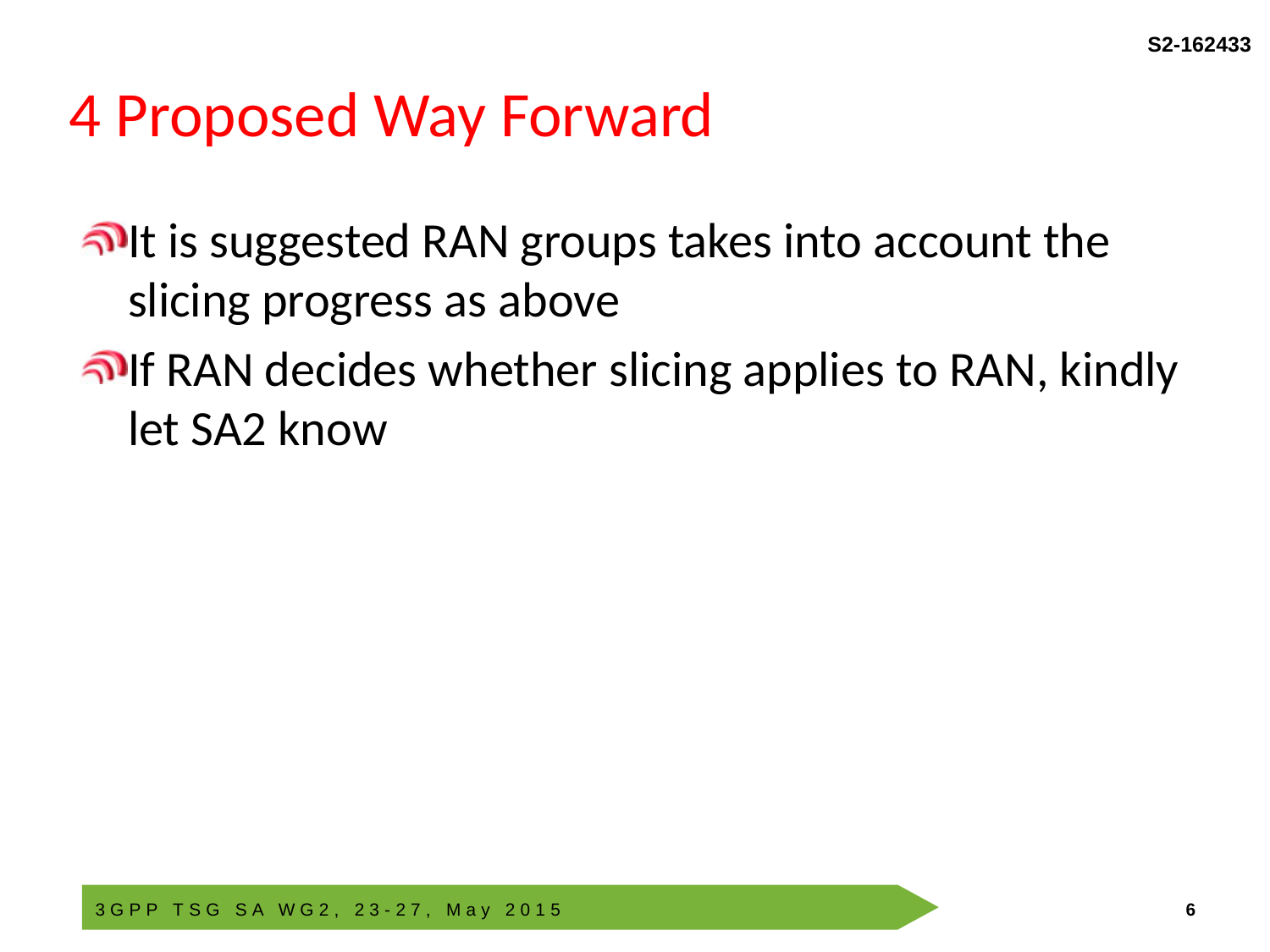

# 4 Proposed Way Forward
It is suggested RAN groups takes into account the slicing progress as above
If RAN decides whether slicing applies to RAN, kindly let SA2 know